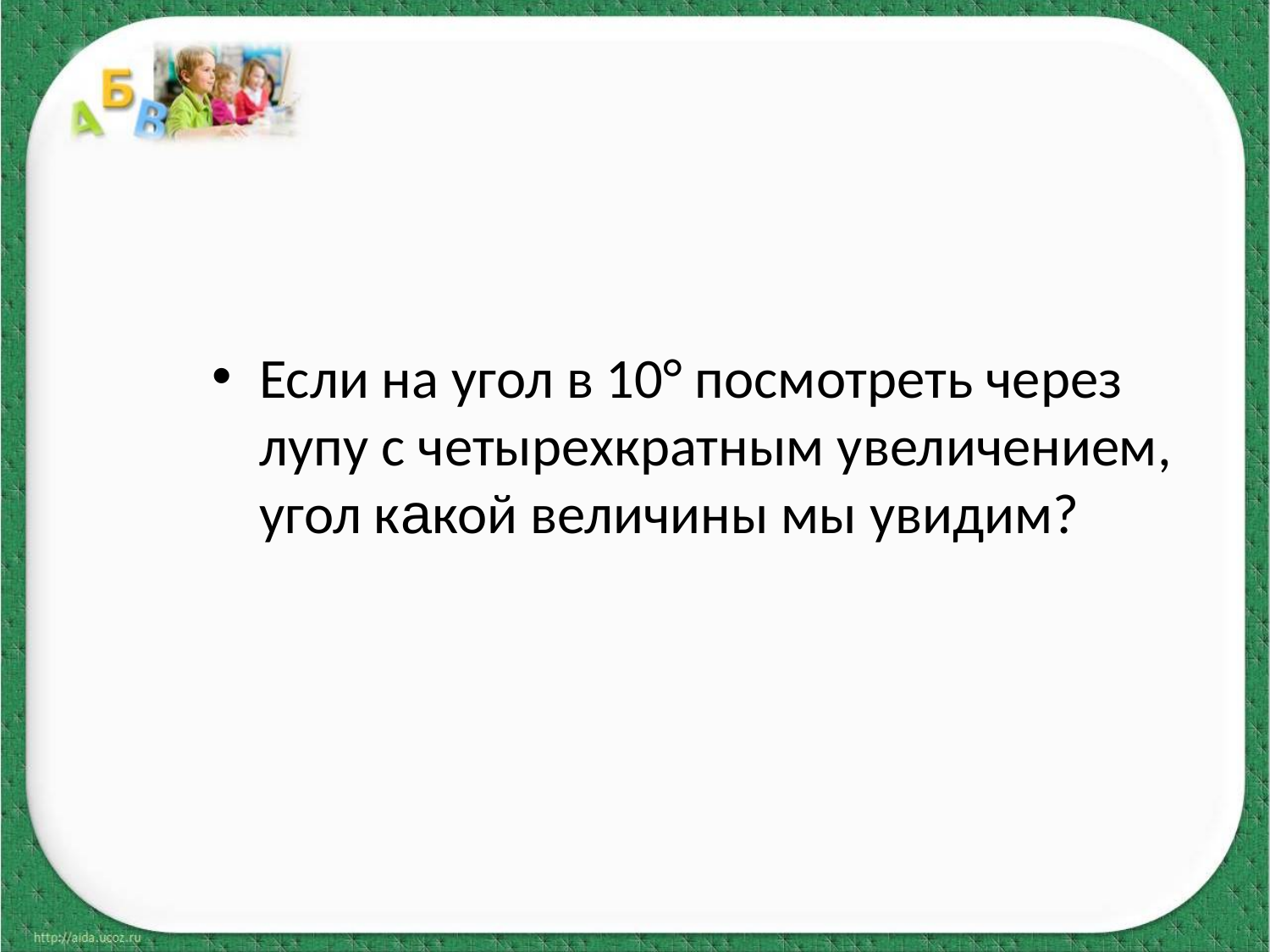

Если на угол в 10° посмотреть через лупу с четырехкратным увеличением, угол какой величины мы увидим?